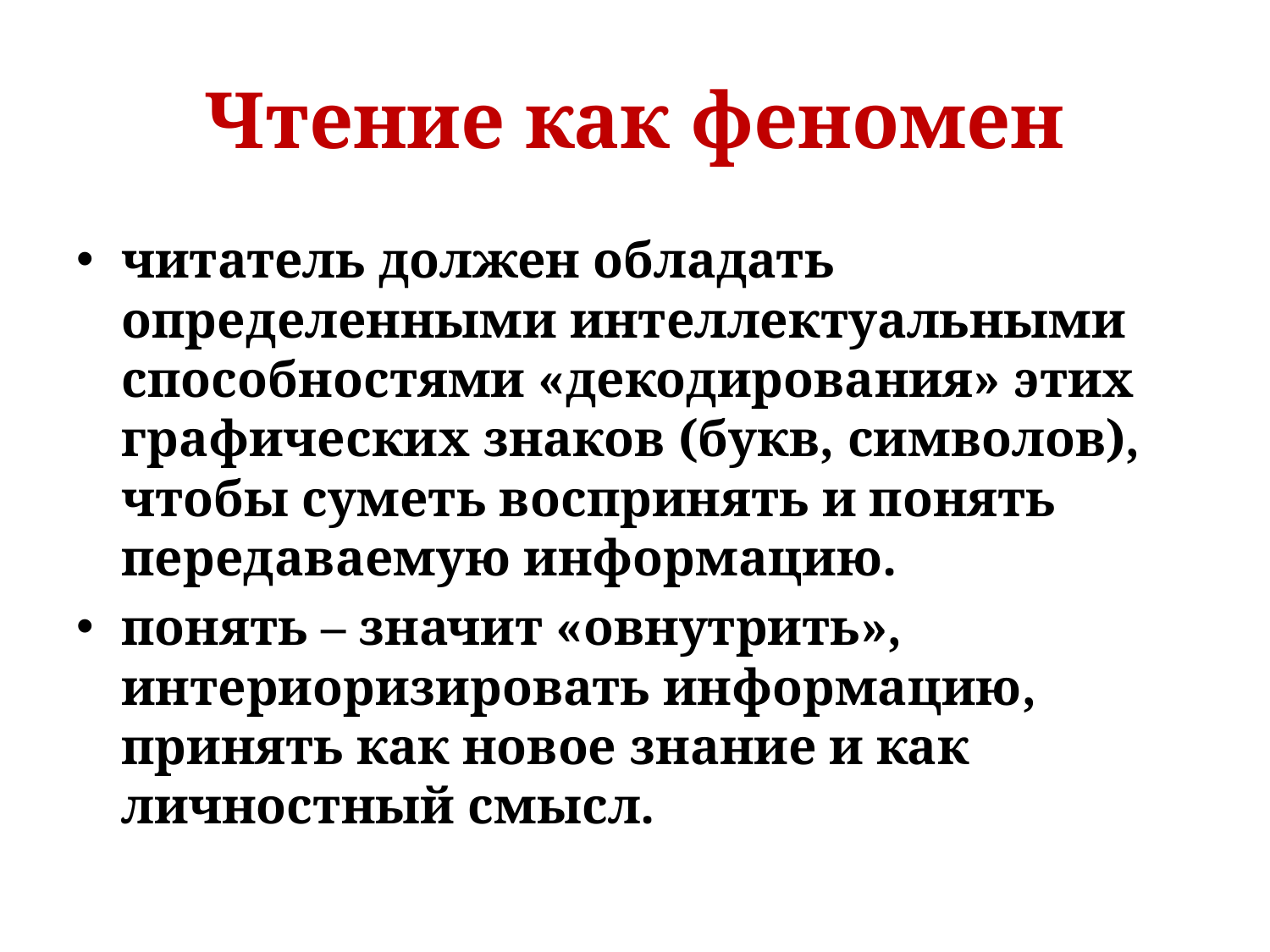

# Чтение как феномен
читатель должен обладать определенными интеллектуальными способностями «декодирования» этих графических знаков (букв, символов), чтобы суметь воспринять и понять передаваемую информацию.
понять – значит «овнутрить», интериоризировать информацию, принять как новое знание и как личностный смысл.